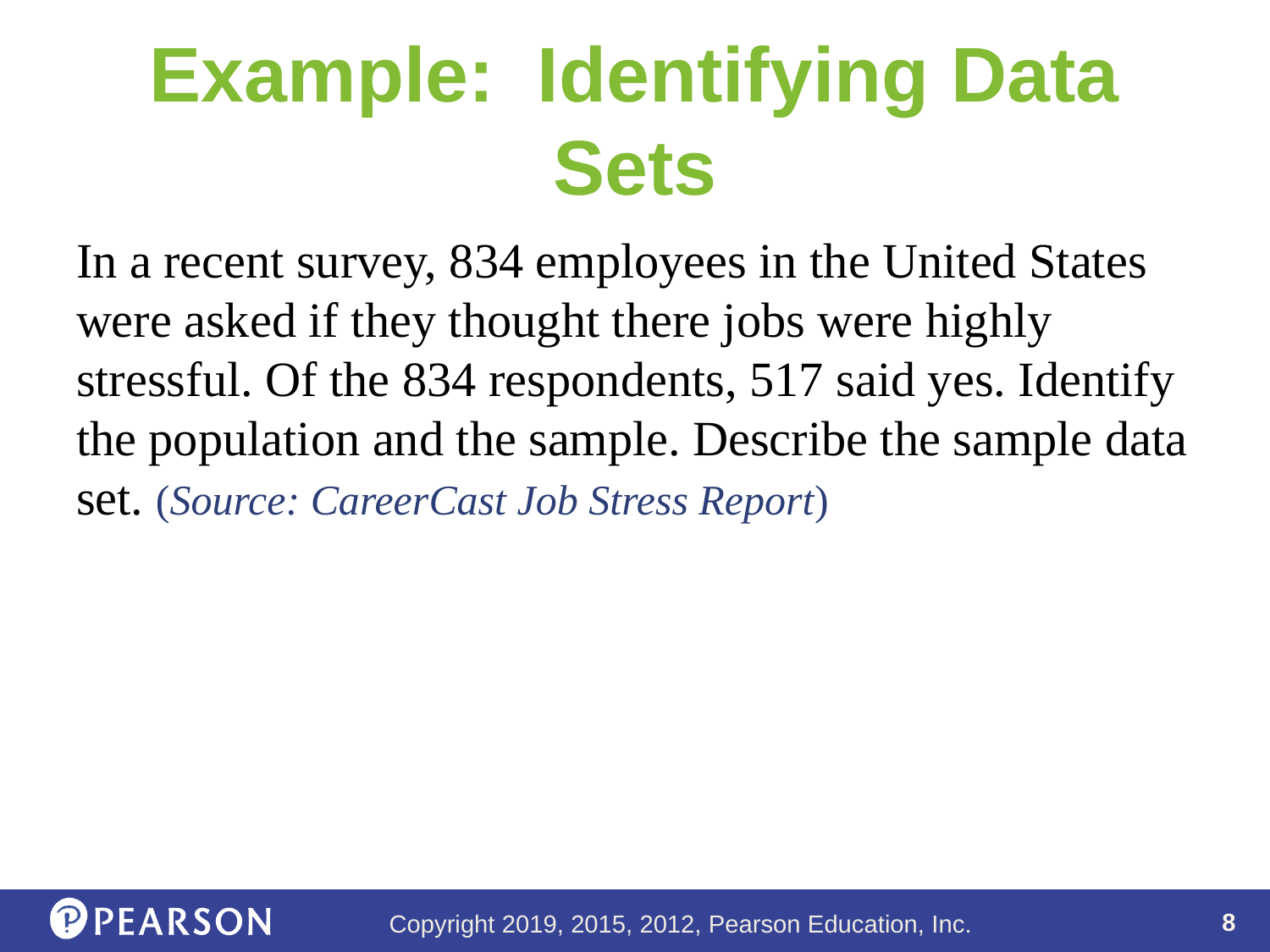

# Example:  Identifying Data Sets
In a recent survey, 834 employees in the United States were asked if they thought there jobs were highly stressful. Of the 834 respondents, 517 said yes. Identify the population and the sample. Describe the sample data set. (Source: CareerCast Job Stress Report)